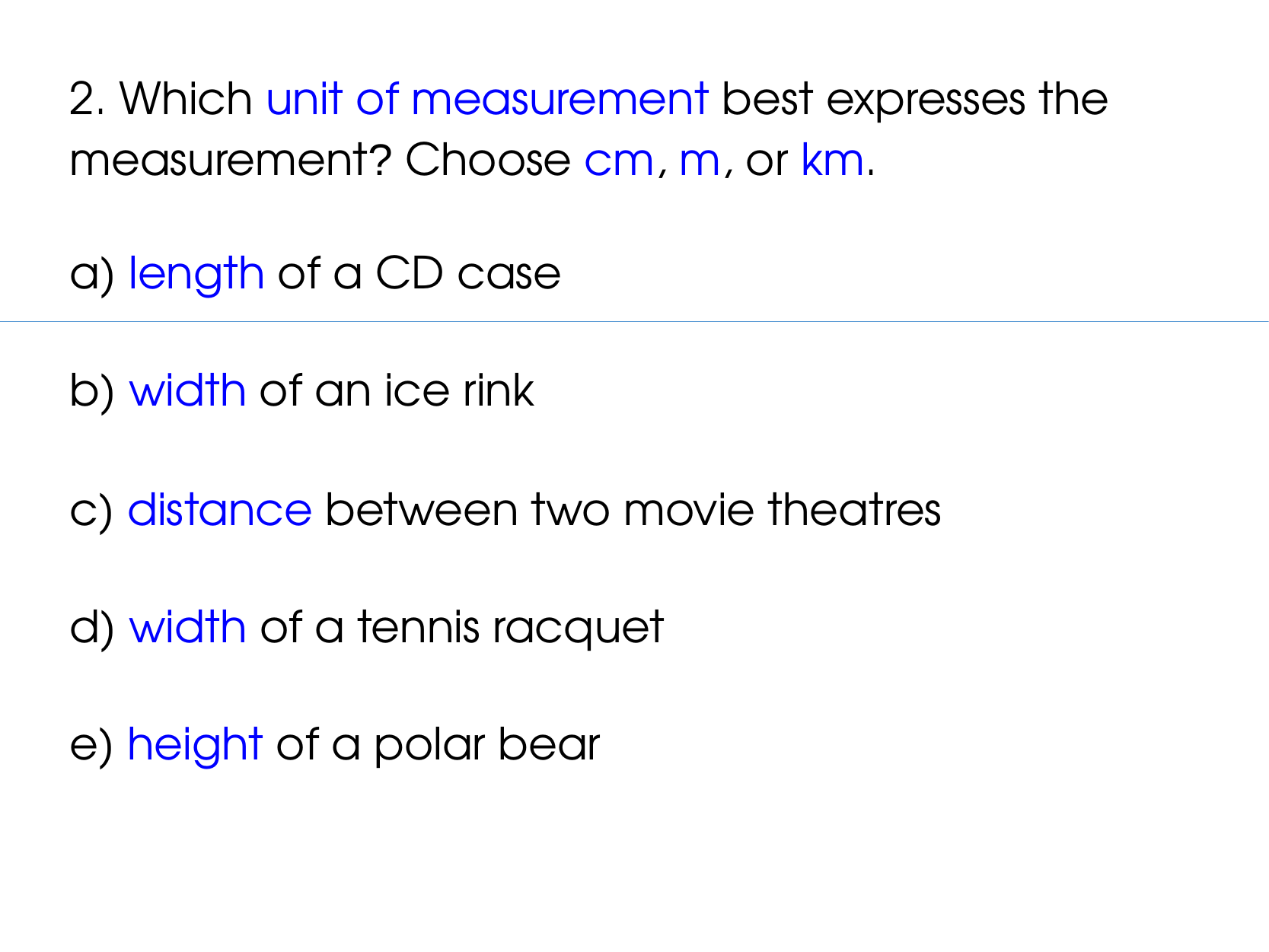

2. Which unit of measurement best expresses the measurement? Choose cm, m, or km.
a) length of a CD case
b) width of an ice rink
c) distance between two movie theatres
d) width of a tennis racquet
e) height of a polar bear